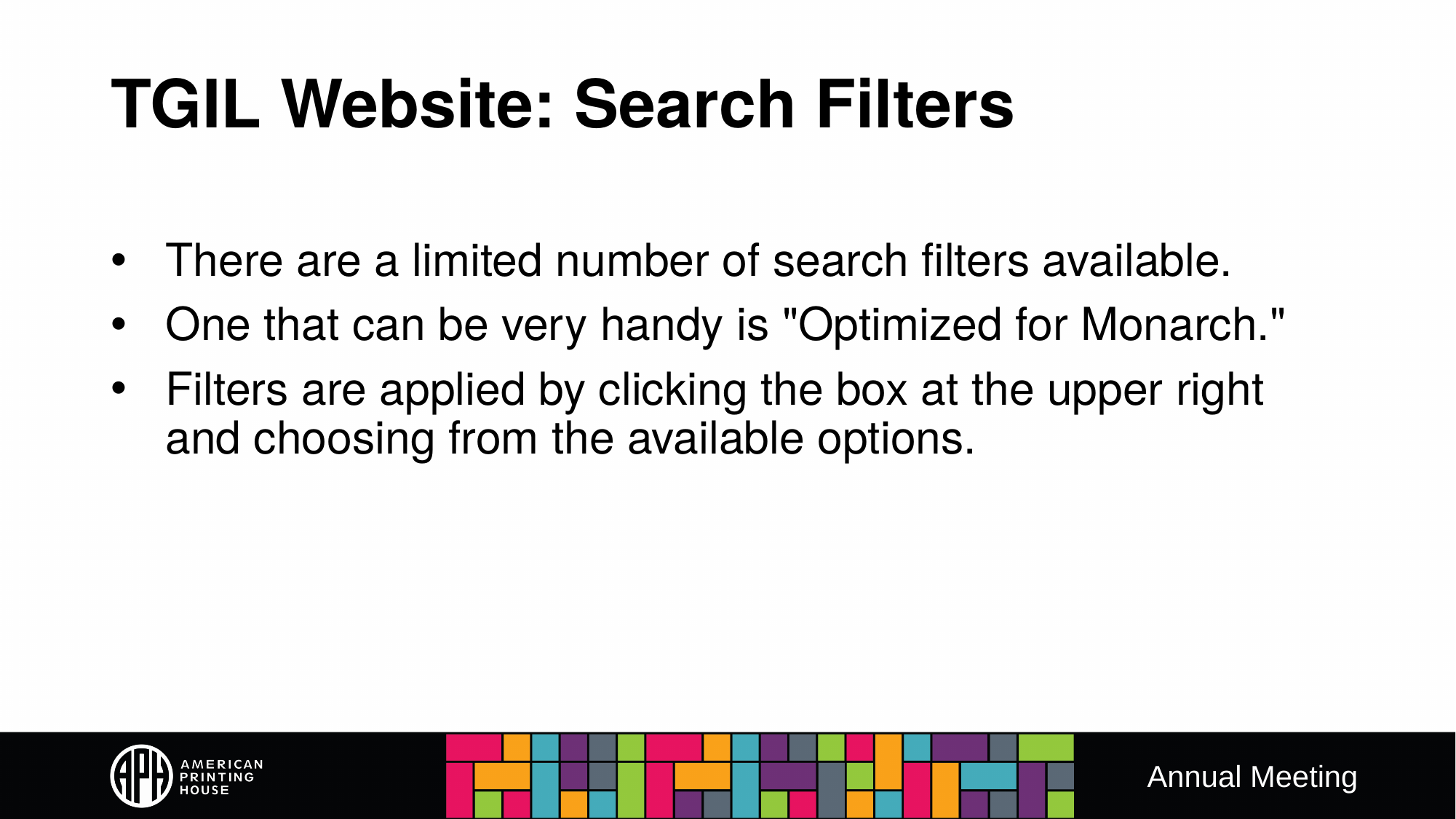

# TGIL Website: Search Filters
There are a limited number of search filters available.
One that can be very handy is "Optimized for Monarch."
Filters are applied by clicking the box at the upper right and choosing from the available options.